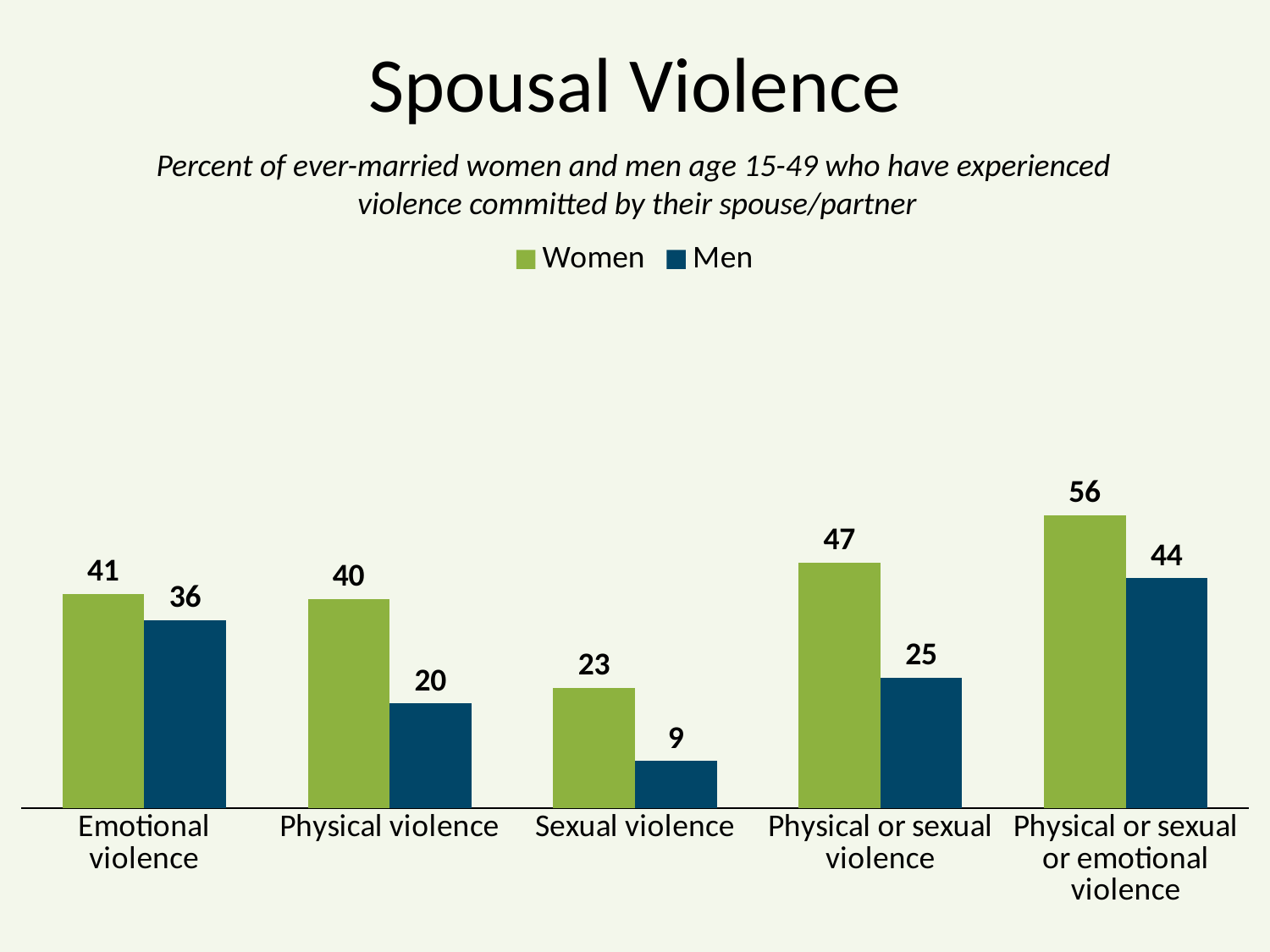

# Spousal Violence
Percent of ever-married women and men age 15-49 who have experienced
violence committed by their spouse/partner

### Chart

| Category | Women | Men |
|---|---|---|
| Emotional violence | 41.0 | 36.0 |
| Physical violence | 40.0 | 20.0 |
| Sexual violence | 23.0 | 9.0 |
| Physical or sexual violence | 47.0 | 25.0 |
| Physical or sexual or emotional violence | 56.0 | 44.0 |